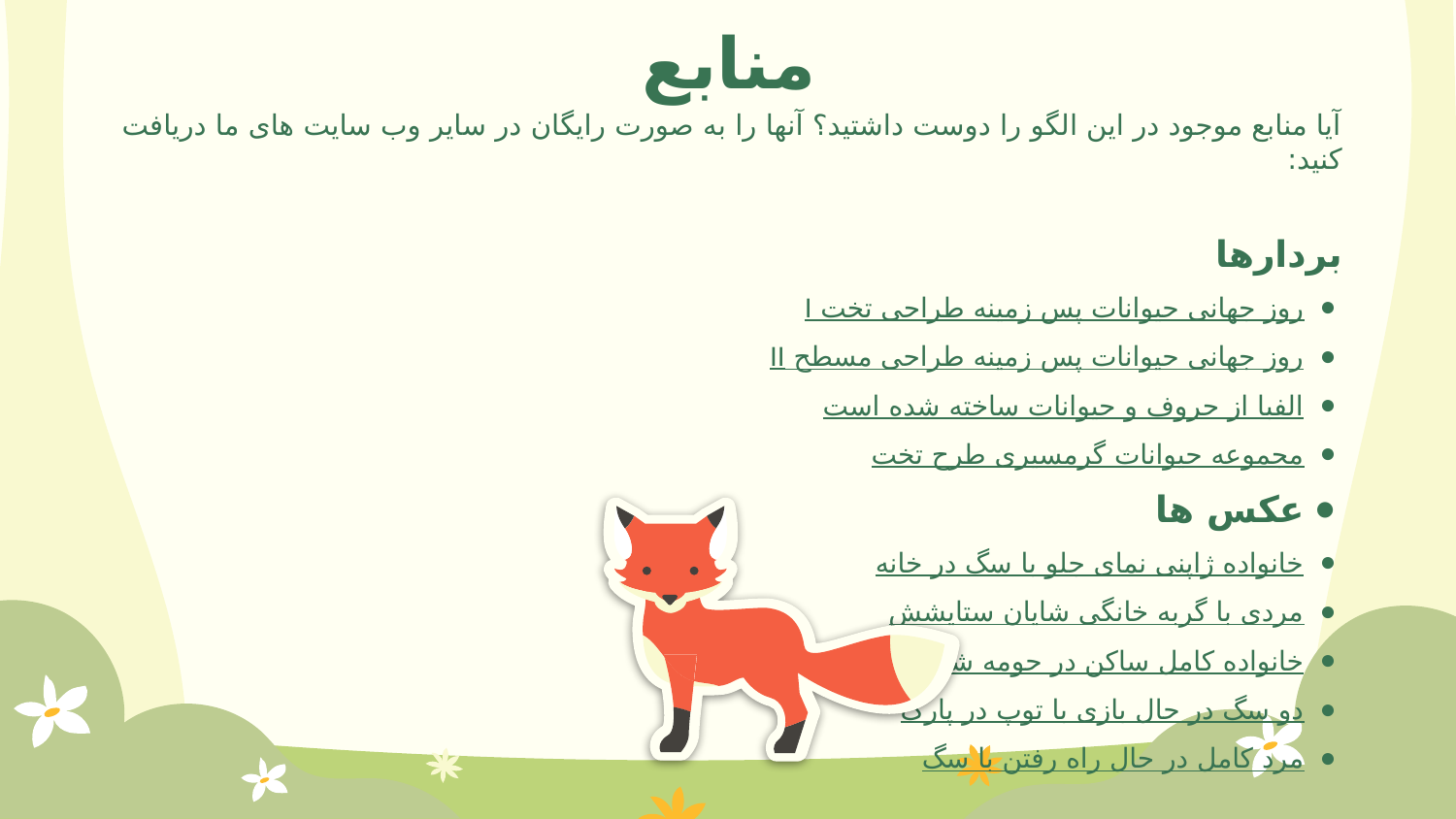

# منابع
آیا منابع موجود در این الگو را دوست داشتید؟ آنها را به صورت رایگان در سایر وب سایت های ما دریافت کنید:

بردارها
روز جهانی حیوانات پس زمینه طراحی تخت I
روز جهانی حیوانات پس زمینه طراحی مسطح II
الفبا از حروف و حیوانات ساخته شده است
مجموعه حیوانات گرمسیری طرح تخت
عکس ها
خانواده ژاپنی نمای جلو با سگ در خانه
مردی با گربه خانگی شایان ستایشش
خانواده کامل ساکن در حومه شهر II
دو سگ در حال بازی با توپ در پارک
مرد کامل در حال راه رفتن با سگ